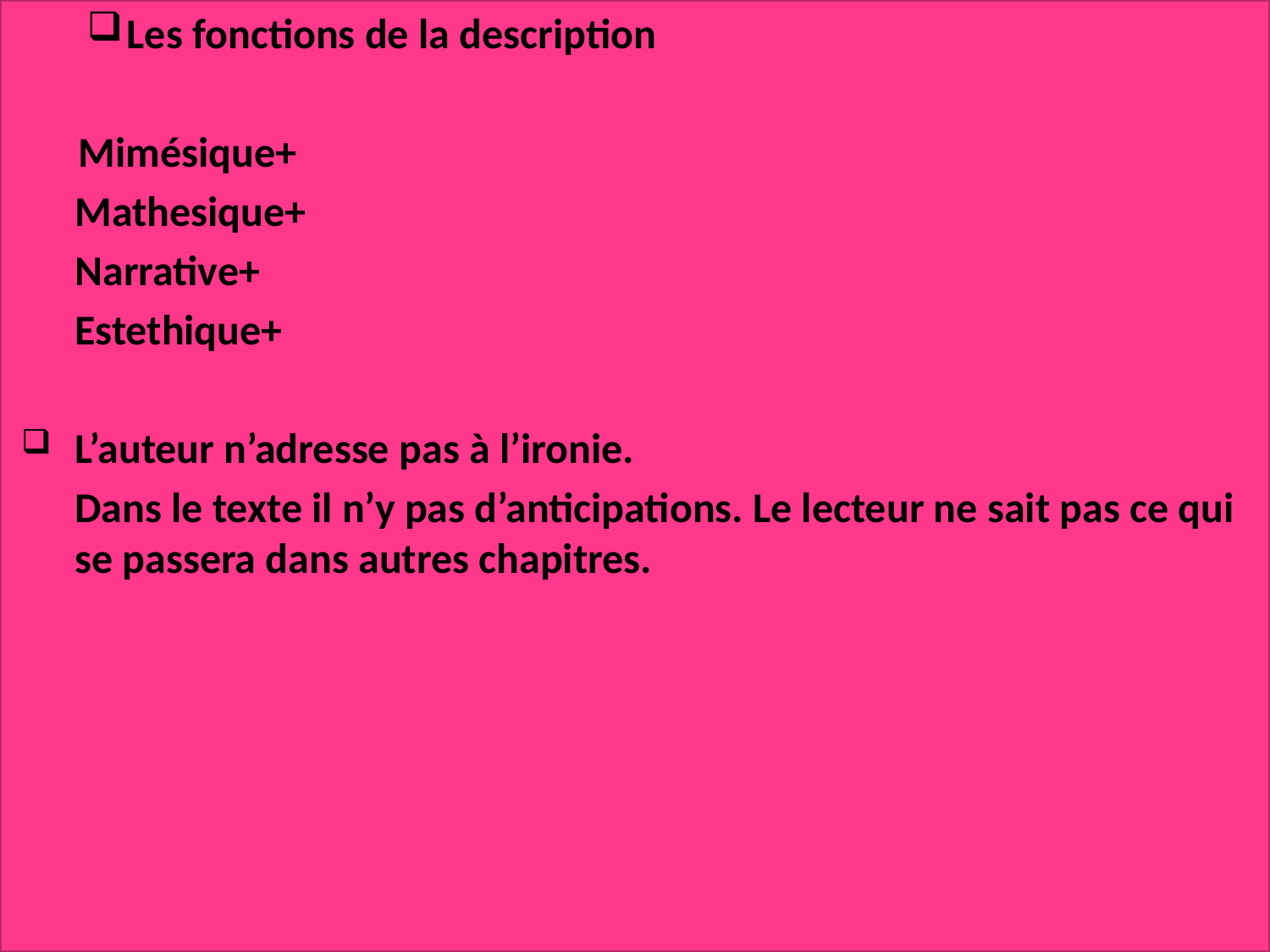

Les fonctions de la description

      Mimésique+
Mathesique+
Narrative+
Estethique+

L’auteur n’adresse pas à l’ironie.
Dans le texte il n’y pas d’anticipations. Le lecteur ne sait pas ce qui se passera dans autres chapitres.

#